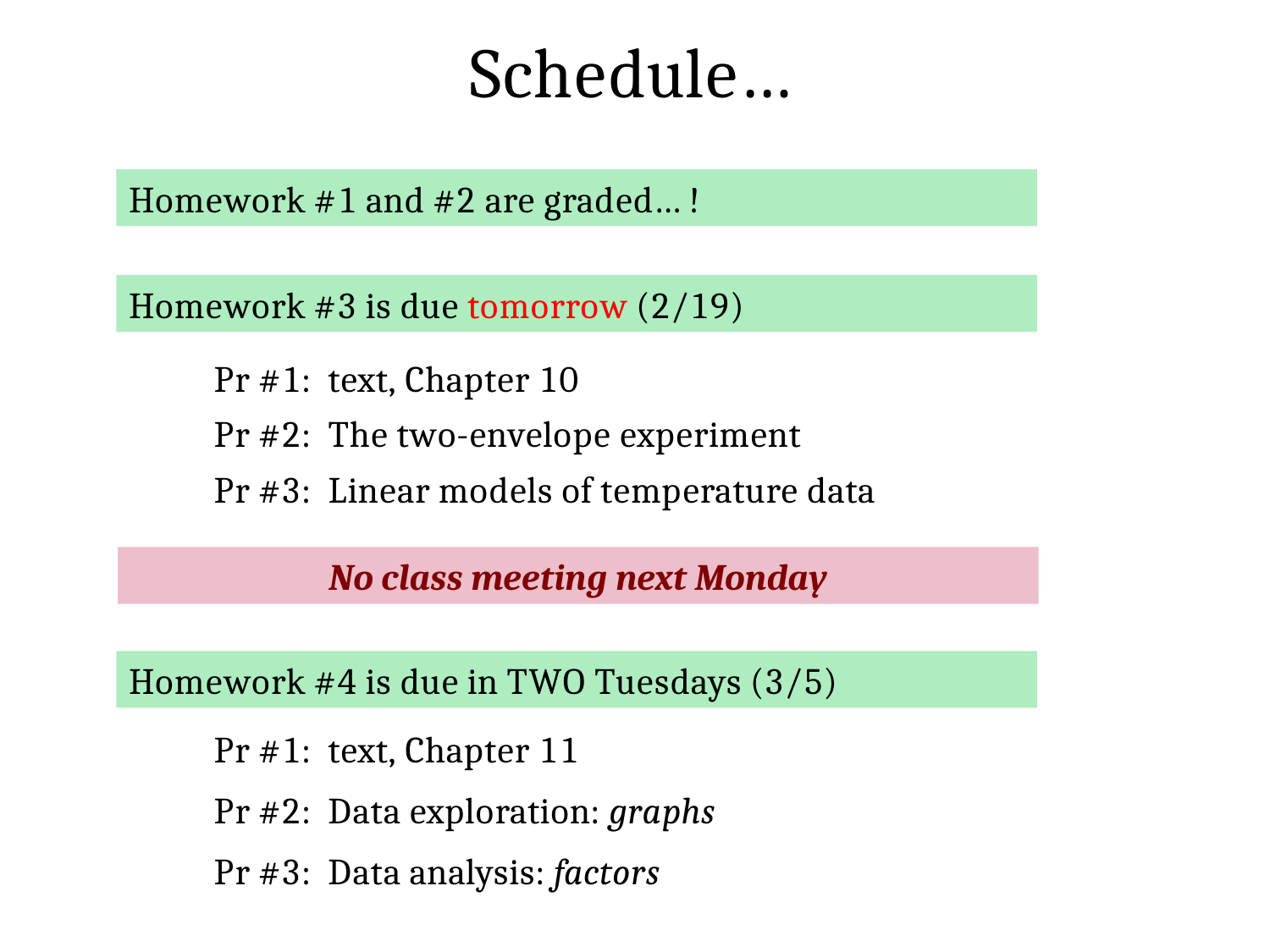

Schedule…
Homework #1 and #2 are graded… !
Homework #3 is due tomorrow (2/19)
Pr #1:  text, Chapter 10
Pr #2:  The two-envelope experiment
Pr #3:  Linear models of temperature data
No class meeting next Monday
Homework #4 is due in TWO Tuesdays (3/5)
Pr #1:  text, Chapter 11
Pr #2:  Data exploration: graphs
Pr #3:  Data analysis: factors